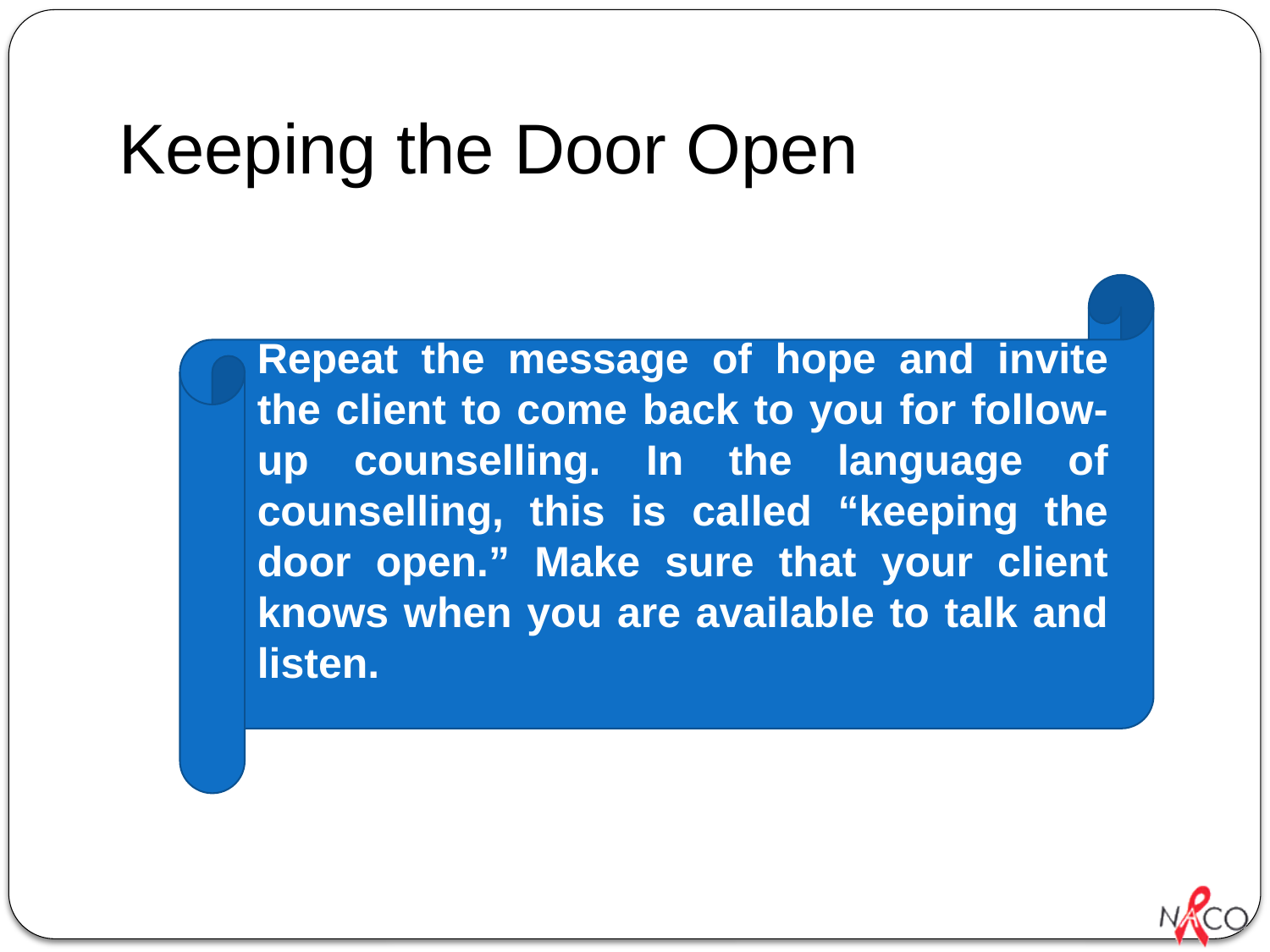

# Keeping the Door Open
Repeat the message of hope and invite the client to come back to you for follow-up counselling. In the language of counselling, this is called “keeping the door open.” Make sure that your client knows when you are available to talk and listen.